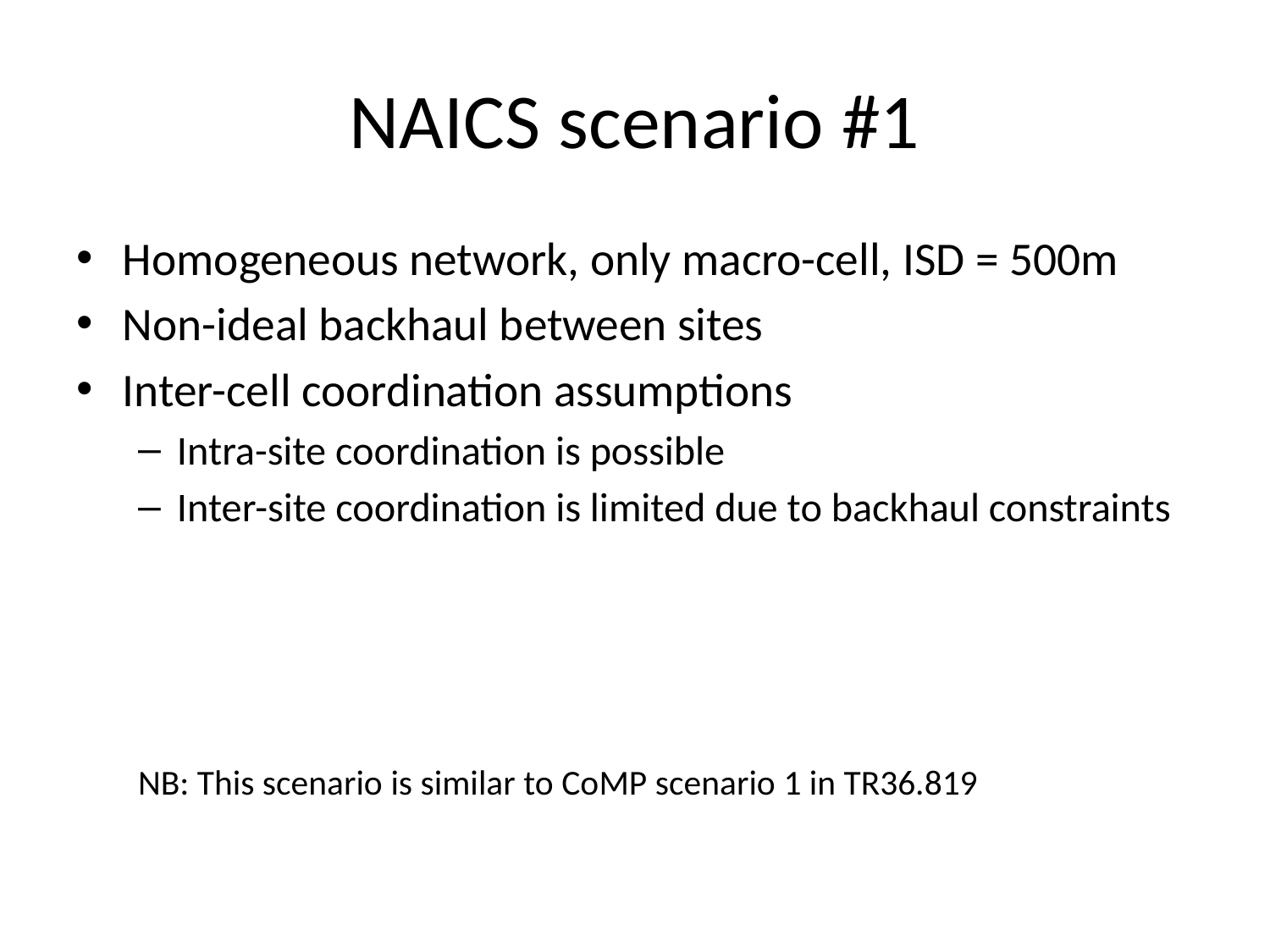

# NAICS scenario #1
Homogeneous network, only macro-cell, ISD = 500m
Non-ideal backhaul between sites
Inter-cell coordination assumptions
Intra-site coordination is possible
Inter-site coordination is limited due to backhaul constraints

NB: This scenario is similar to CoMP scenario 1 in TR36.819